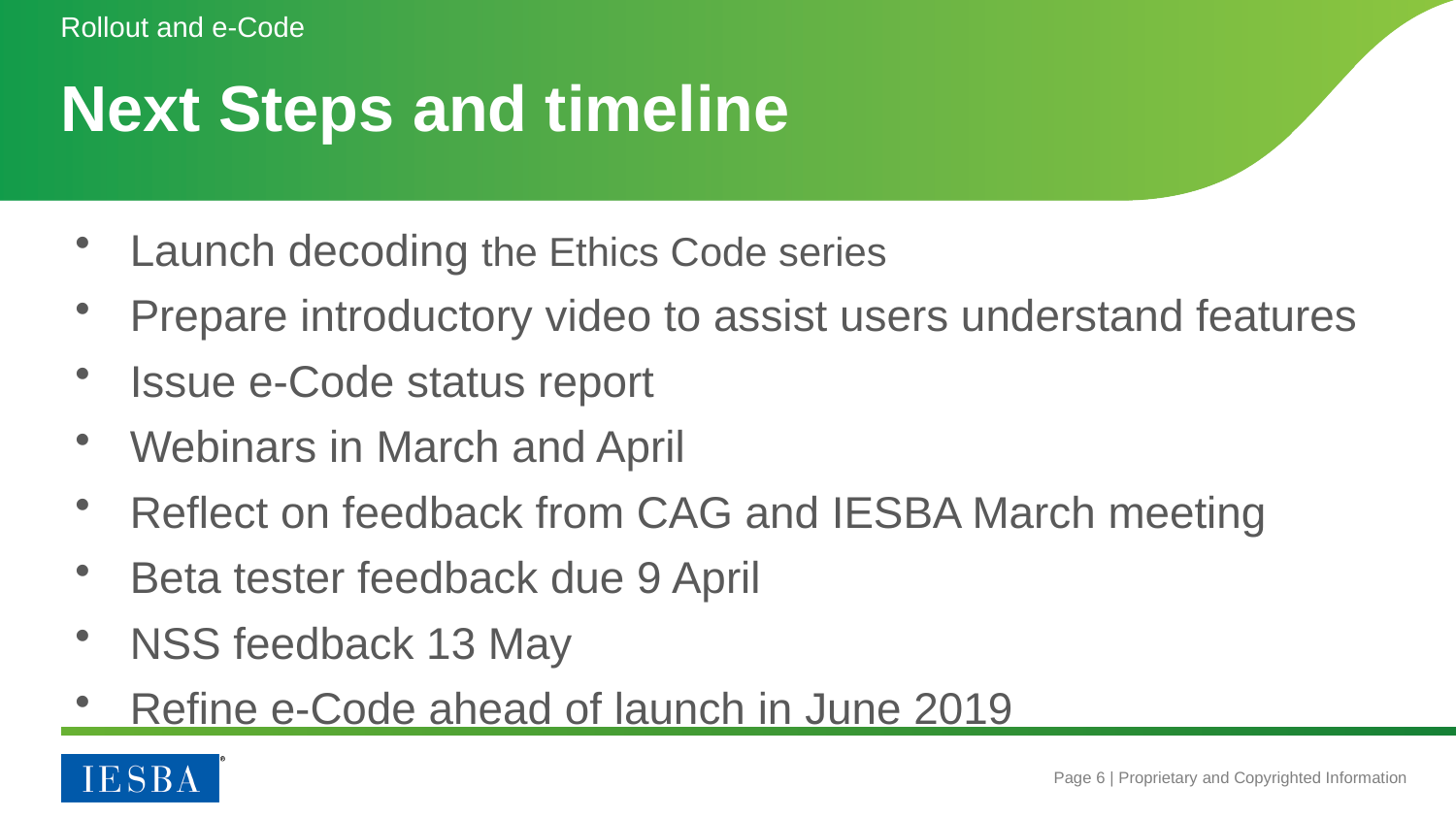

Rollout and e-Code
# Next Steps and timeline
Launch decoding the Ethics Code series
Prepare introductory video to assist users understand features
Issue e-Code status report
Webinars in March and April
Reflect on feedback from CAG and IESBA March meeting
Beta tester feedback due 9 April
NSS feedback 13 May
Refine e-Code ahead of launch in June 2019